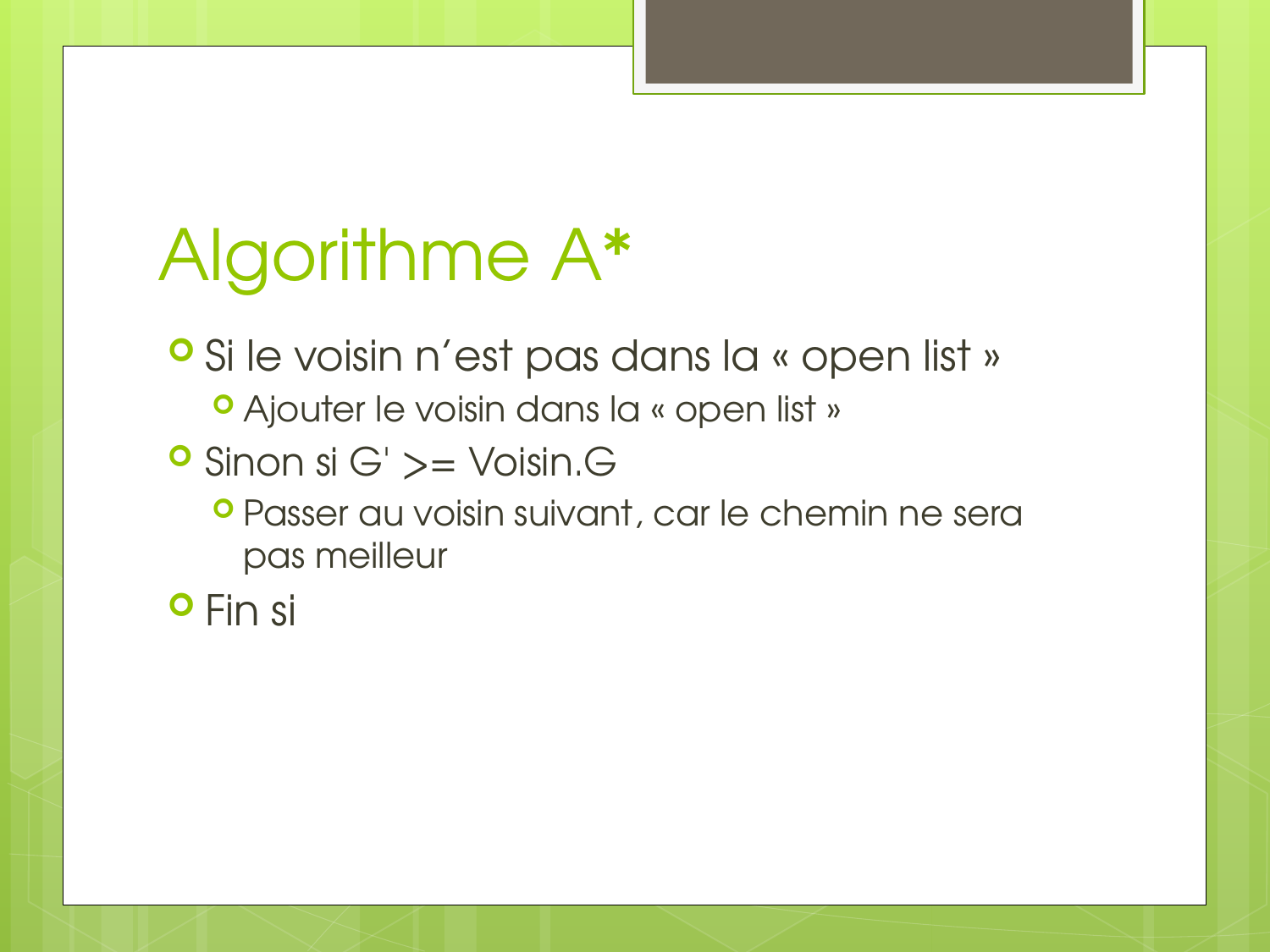

# Algorithme A*
Si le voisin n’est pas dans la « open list »
Ajouter le voisin dans la « open list »
Sinon si G' >= Voisin.G
Passer au voisin suivant, car le chemin ne sera pas meilleur
Fin si